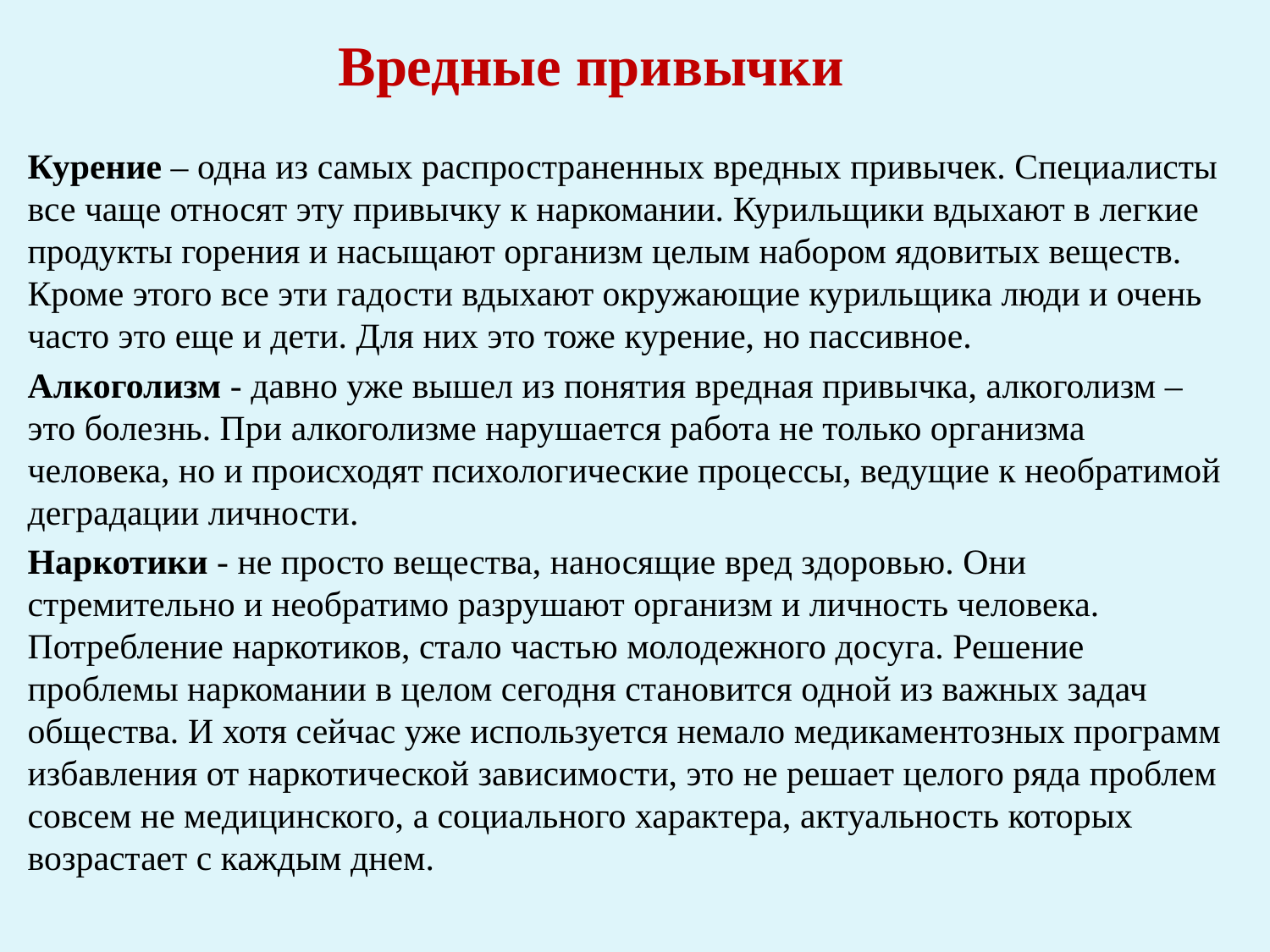

# Вредные привычки
Курение – одна из самых распространенных вредных привычек. Специалисты все чаще относят эту привычку к наркомании. Курильщики вдыхают в легкие продукты горения и насыщают организм целым набором ядовитых веществ. Кроме этого все эти гадости вдыхают окружающие курильщика люди и очень часто это еще и дети. Для них это тоже курение, но пассивное.
Алкоголизм - давно уже вышел из понятия вредная привычка, алкоголизм – это болезнь. При алкоголизме нарушается работа не только организма человека, но и происходят психологические процессы, ведущие к необратимой деградации личности.
Наркотики - не просто вещества, наносящие вред здоровью. Они стремительно и необратимо разрушают организм и личность человека. Потребление наркотиков, стало частью молодежного досуга. Решение проблемы наркомании в целом сегодня становится одной из важных задач общества. И хотя сейчас уже используется немало медикаментозных программ избавления от наркотической зависимости, это не решает целого ряда проблем совсем не медицинского, а социального характера, актуальность которых возрастает с каждым днем.